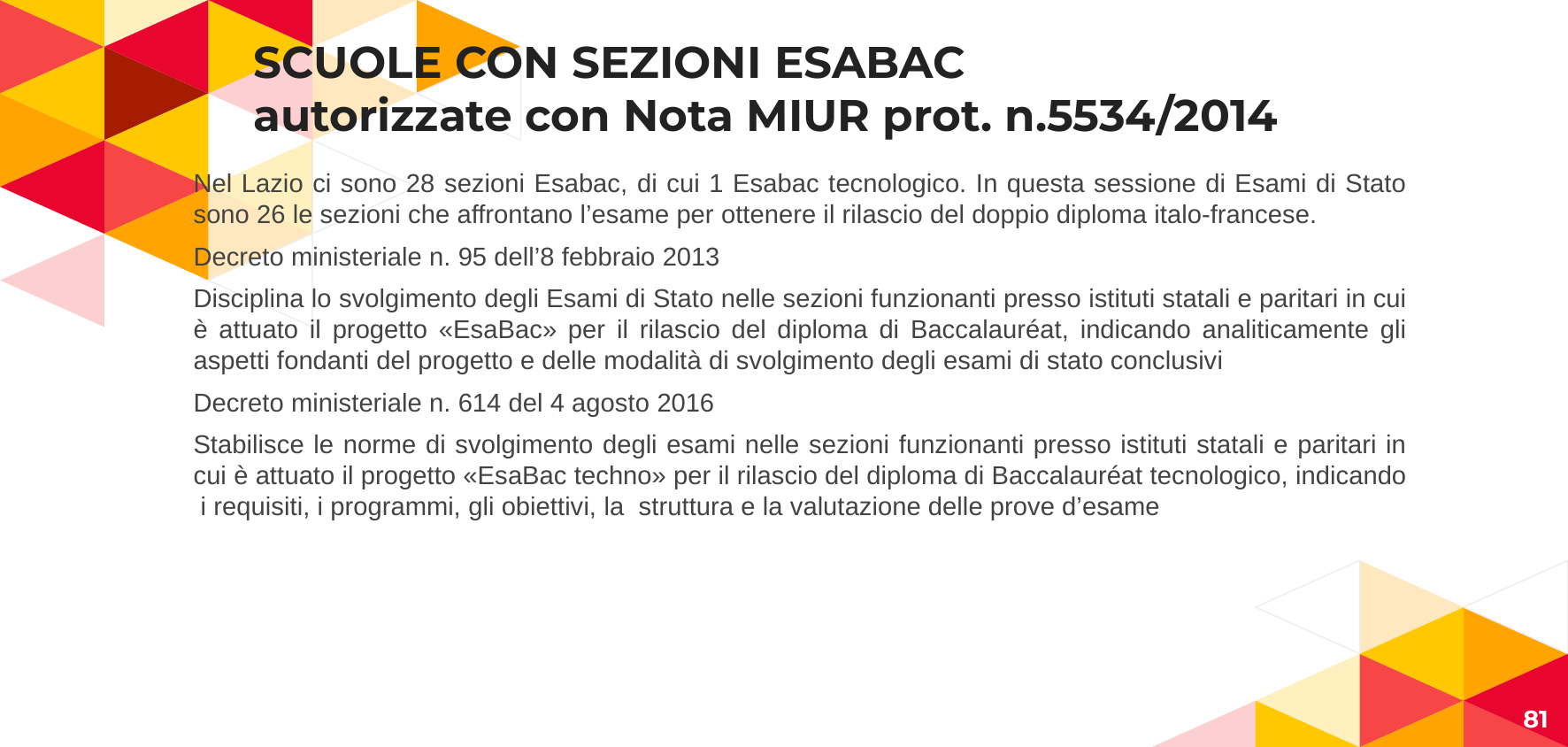

# SCUOLE CON SEZIONI ESABAC autorizzate con Nota MIUR prot. n.5534/2014
Nel Lazio ci sono 28 sezioni Esabac, di cui 1 Esabac tecnologico. In questa sessione di Esami di Stato sono 26 le sezioni che affrontano l’esame per ottenere il rilascio del doppio diploma italo-francese.
Decreto ministeriale n. 95 dell’8 febbraio 2013
Disciplina lo svolgimento degli Esami di Stato nelle sezioni funzionanti presso istituti statali e paritari in cui è attuato il progetto «EsaBac» per il rilascio del diploma di Baccalauréat, indicando analiticamente gli aspetti fondanti del progetto e delle modalità di svolgimento degli esami di stato conclusivi
Decreto ministeriale n. 614 del 4 agosto 2016
Stabilisce le norme di svolgimento degli esami nelle sezioni funzionanti presso istituti statali e paritari in cui è attuato il progetto «EsaBac techno» per il rilascio del diploma di Baccalauréat tecnologico, indicando  i requisiti, i programmi, gli obiettivi, la  struttura e la valutazione delle prove d’esame
81